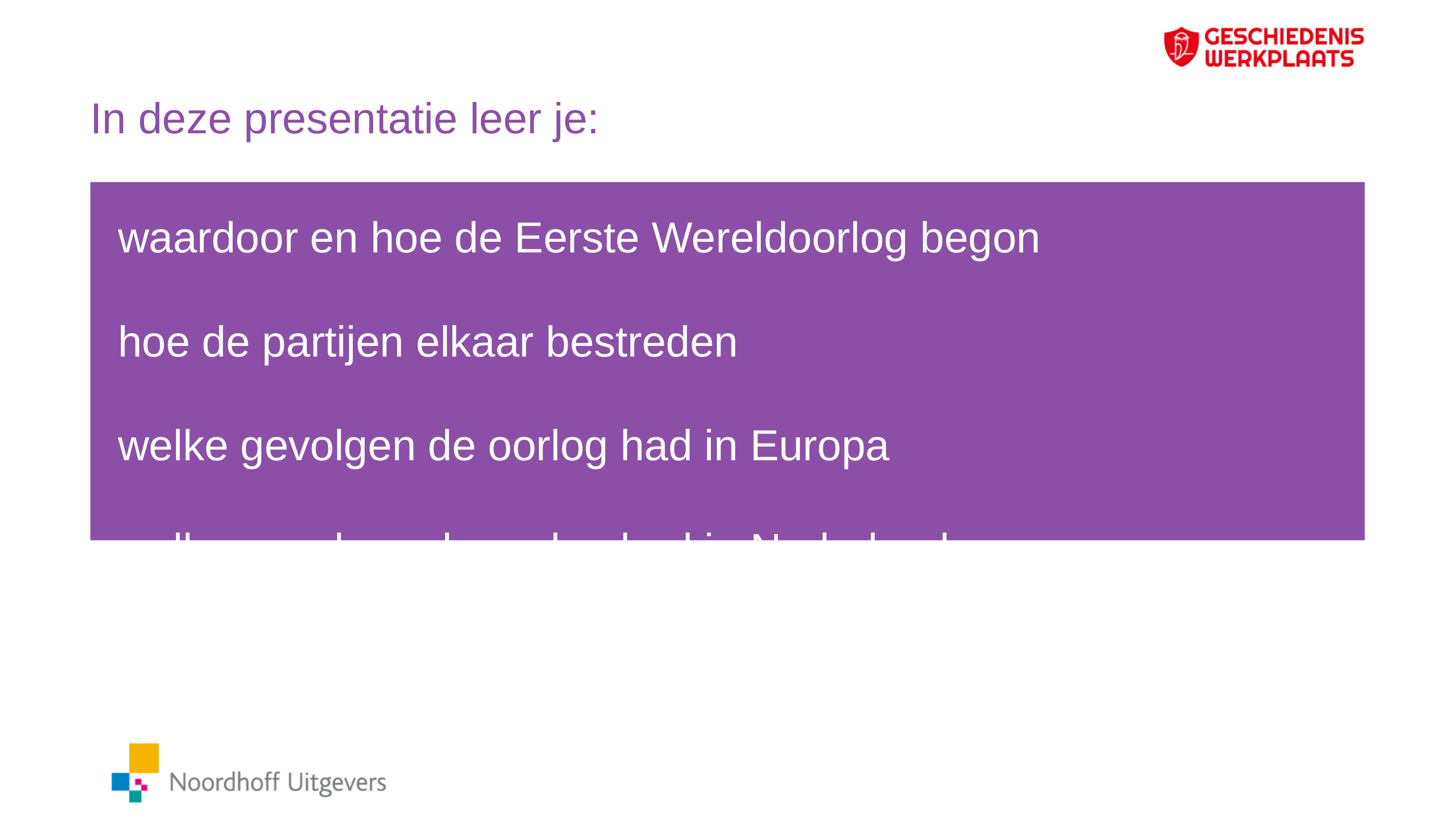

# In deze presentatie leer je:
waardoor en hoe de Eerste Wereldoorlog begon

hoe de partijen elkaar bestreden

welke gevolgen de oorlog had in Europa

welke gevolgen de oorlog had in Nederland